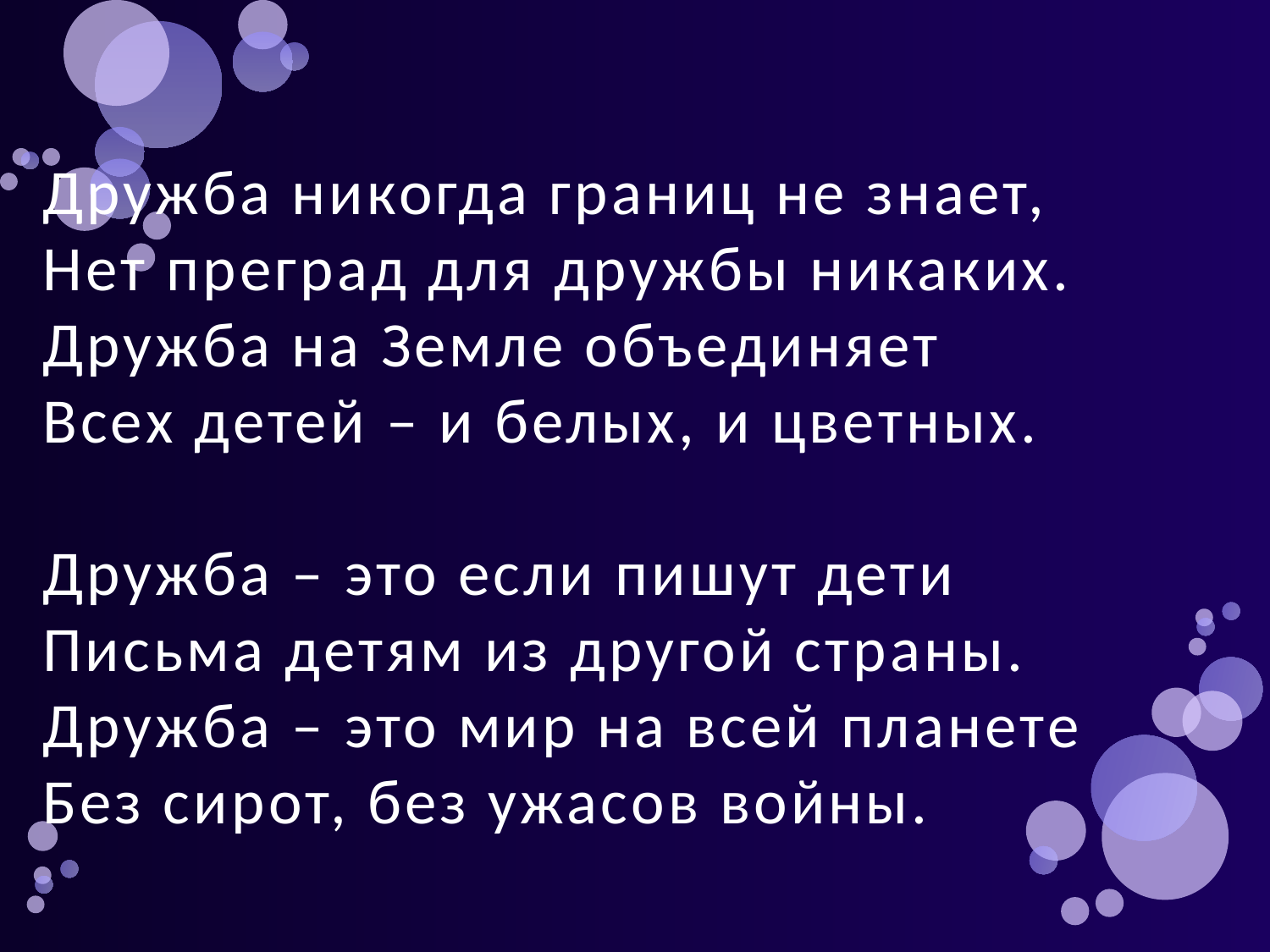

# Дружба никогда границ не знает, Нет преград для дружбы никаких. Дружба на Земле объединяет Всех детей – и белых, и цветных. Дружба – это если пишут дети Письма детям из другой страны. Дружба – это мир на всей планете Без сирот, без ужасов войны.